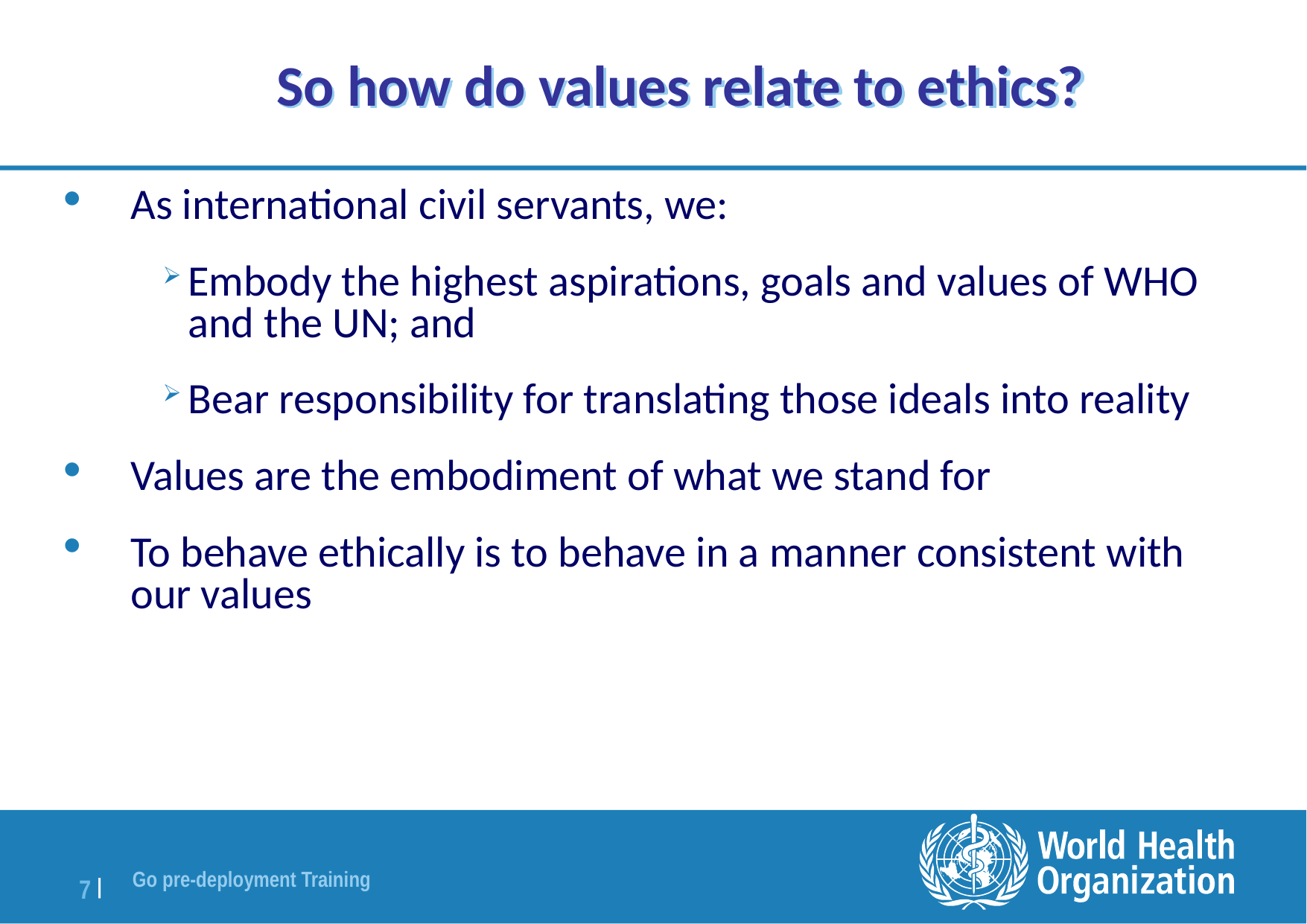

# So how do values relate to ethics?
As international civil servants, we:
Embody the highest aspirations, goals and values of WHO and the UN; and
Bear responsibility for translating those ideals into reality
Values are the embodiment of what we stand for
To behave ethically is to behave in a manner consistent with our values